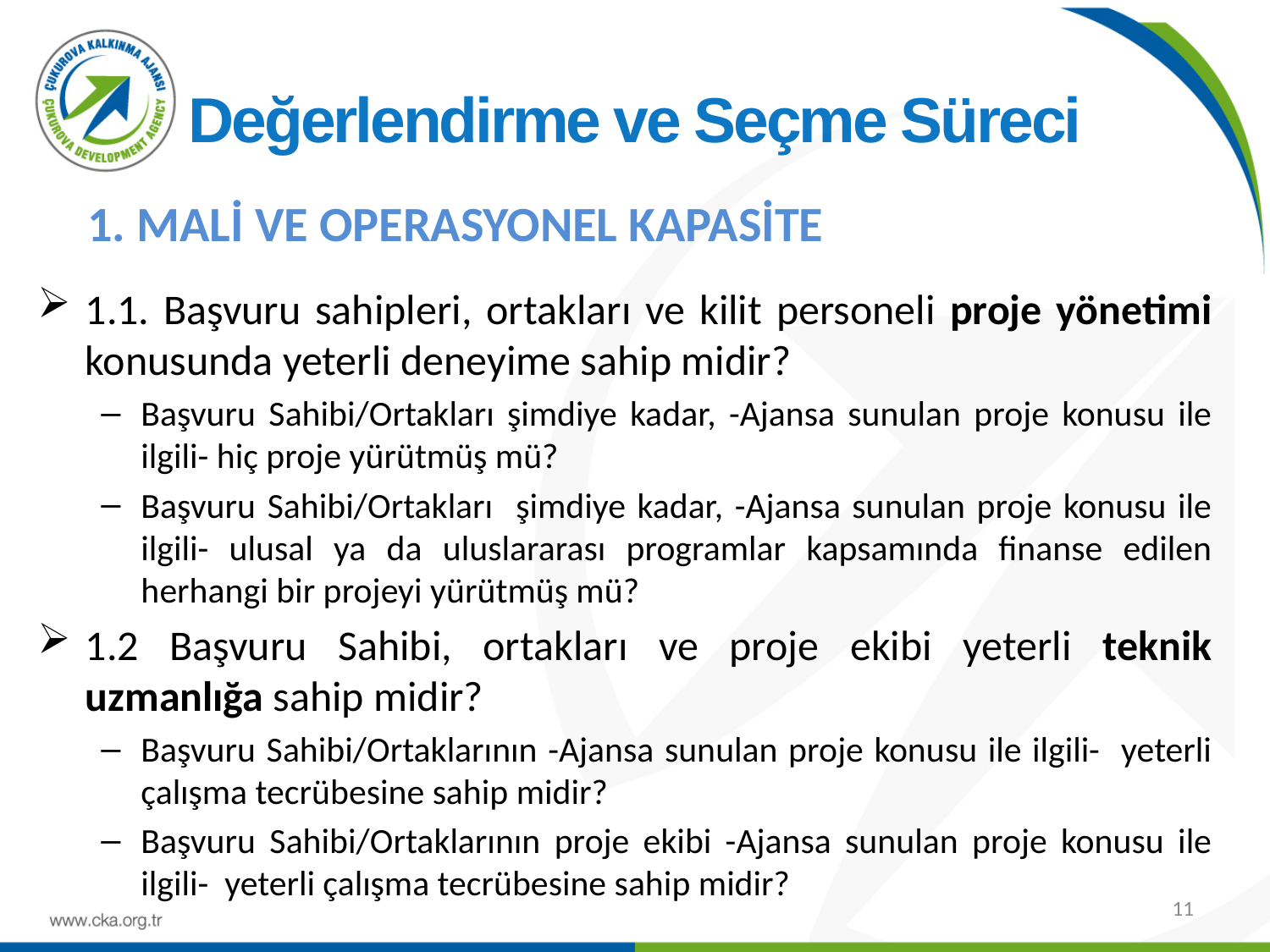

# Değerlendirme ve Seçme Süreci
1. MALİ VE OPERASYONEL KAPASİTE
1.1. Başvuru sahipleri, ortakları ve kilit personeli proje yönetimi konusunda yeterli deneyime sahip midir?
Başvuru Sahibi/Ortakları şimdiye kadar, -Ajansa sunulan proje konusu ile ilgili- hiç proje yürütmüş mü?
Başvuru Sahibi/Ortakları  şimdiye kadar, -Ajansa sunulan proje konusu ile ilgili- ulusal ya da uluslararası programlar kapsamında finanse edilen herhangi bir projeyi yürütmüş mü?
1.2 Başvuru Sahibi, ortakları ve proje ekibi yeterli teknik uzmanlığa sahip midir?
Başvuru Sahibi/Ortaklarının -Ajansa sunulan proje konusu ile ilgili-  yeterli çalışma tecrübesine sahip midir?
Başvuru Sahibi/Ortaklarının proje ekibi -Ajansa sunulan proje konusu ile ilgili-  yeterli çalışma tecrübesine sahip midir?

11